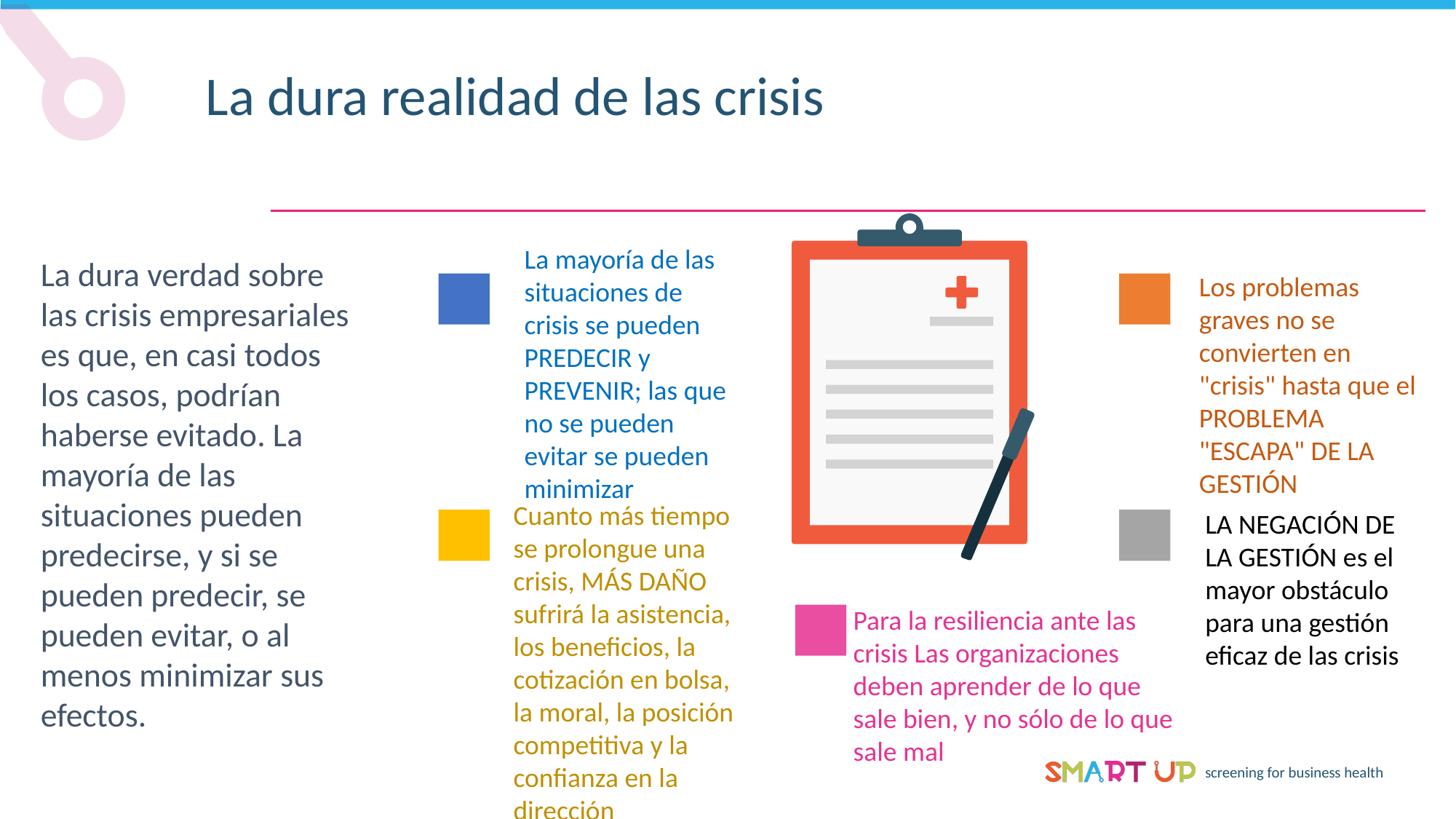

La dura realidad de las crisis

La mayoría de las situaciones de crisis se pueden PREDECIR y PREVENIR; las que no se pueden evitar se pueden minimizar
La dura verdad sobre las crisis empresariales es que, en casi todos los casos, podrían haberse evitado. La mayoría de las situaciones pueden predecirse, y si se pueden predecir, se pueden evitar, o al menos minimizar sus efectos.
Los problemas graves no se convierten en "crisis" hasta que el PROBLEMA "ESCAPA" DE LA GESTIÓN

Cuanto más tiempo se prolongue una crisis, MÁS DAÑO sufrirá la asistencia, los beneficios, la cotización en bolsa, la moral, la posición competitiva y la confianza en la dirección
LA NEGACIÓN DE LA GESTIÓN es el mayor obstáculo para una gestión eficaz de las crisis

Para la resiliencia ante las crisis Las organizaciones deben aprender de lo que sale bien, y no sólo de lo que sale mal